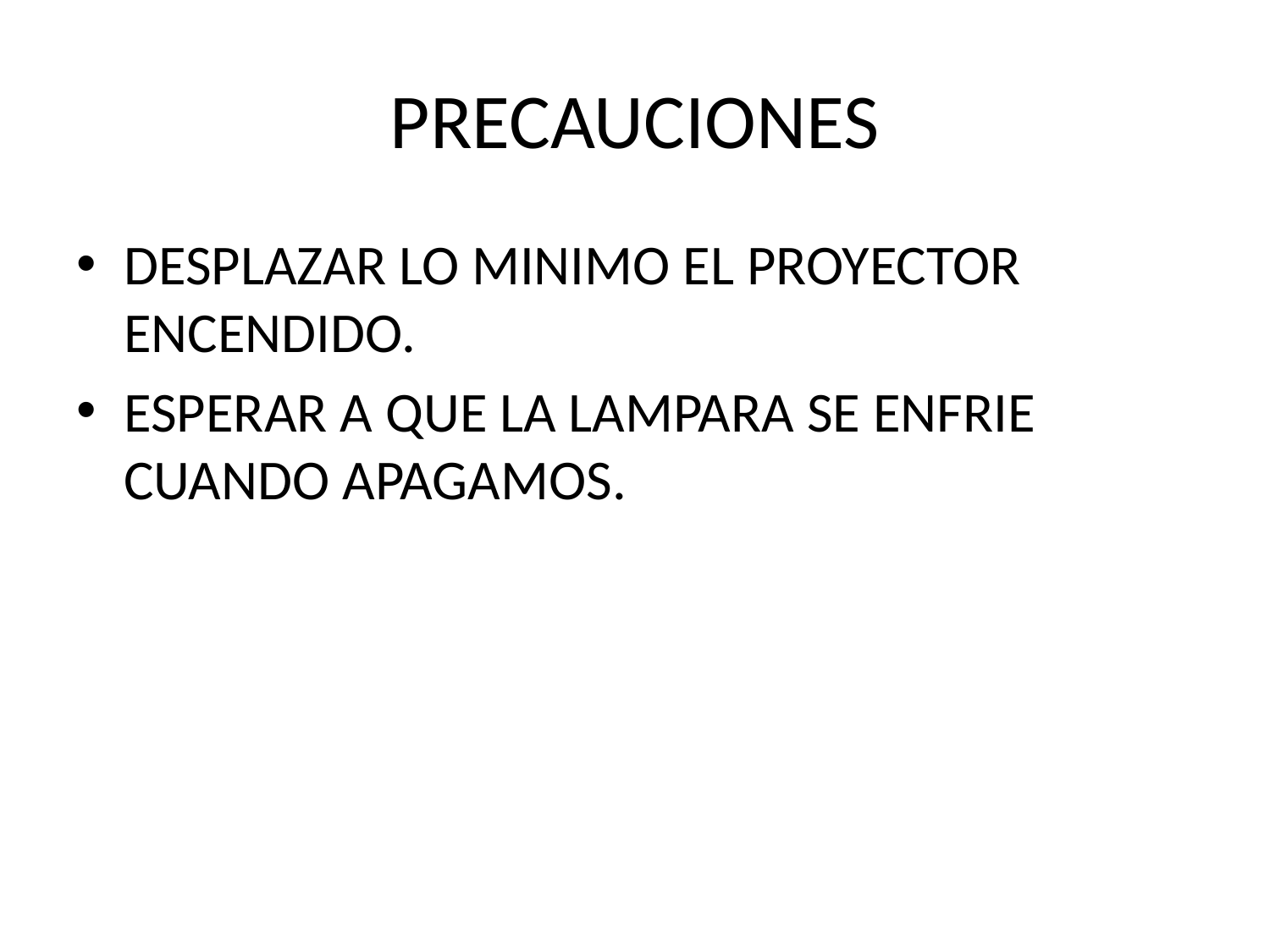

# PRECAUCIONES
DESPLAZAR LO MINIMO EL PROYECTOR ENCENDIDO.
ESPERAR A QUE LA LAMPARA SE ENFRIE CUANDO APAGAMOS.